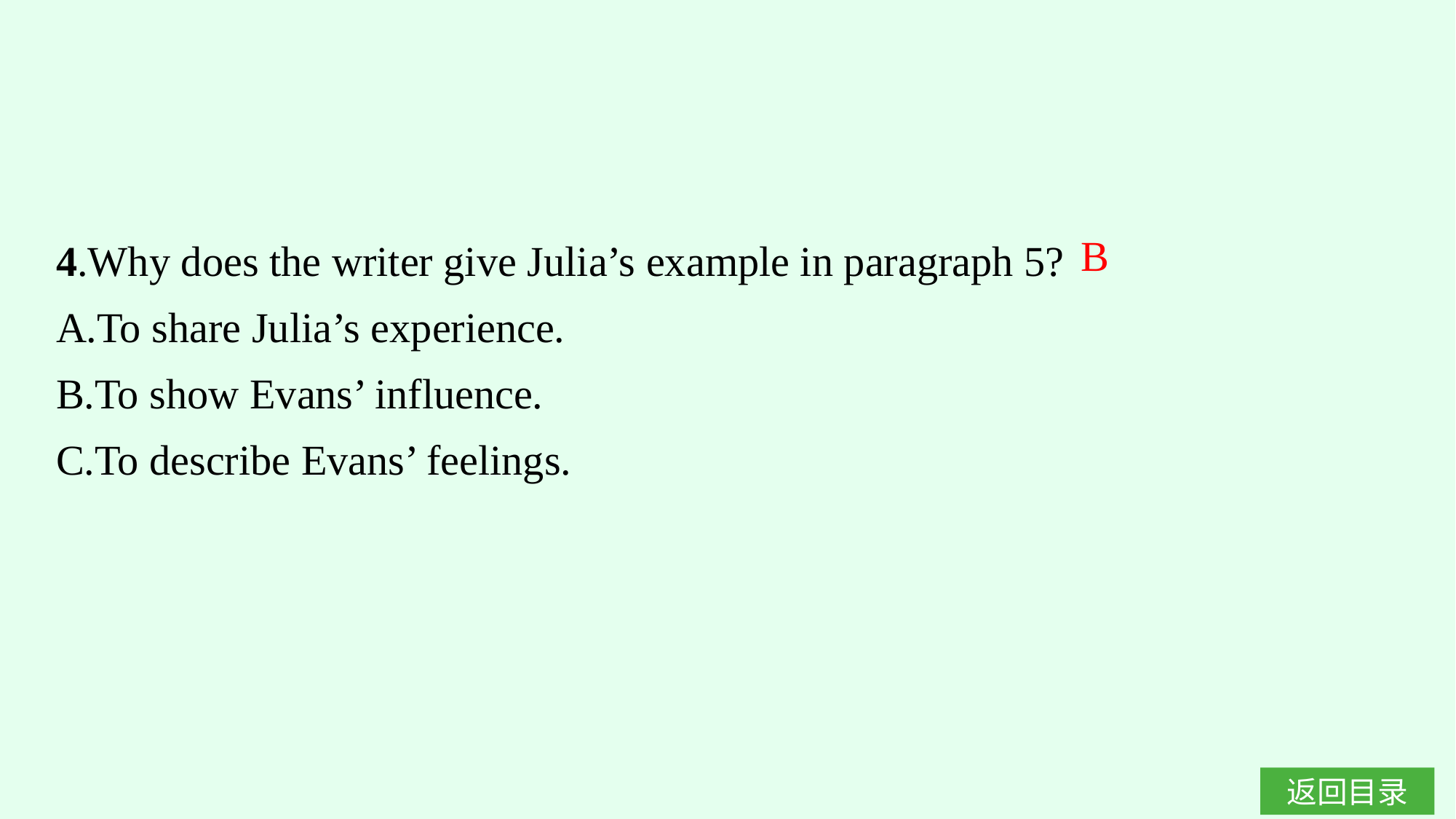

4.Why does the writer give Julia’s example in paragraph 5?
A.To share Julia’s experience.
B.To show Evans’ influence.
C.To describe Evans’ feelings.
B